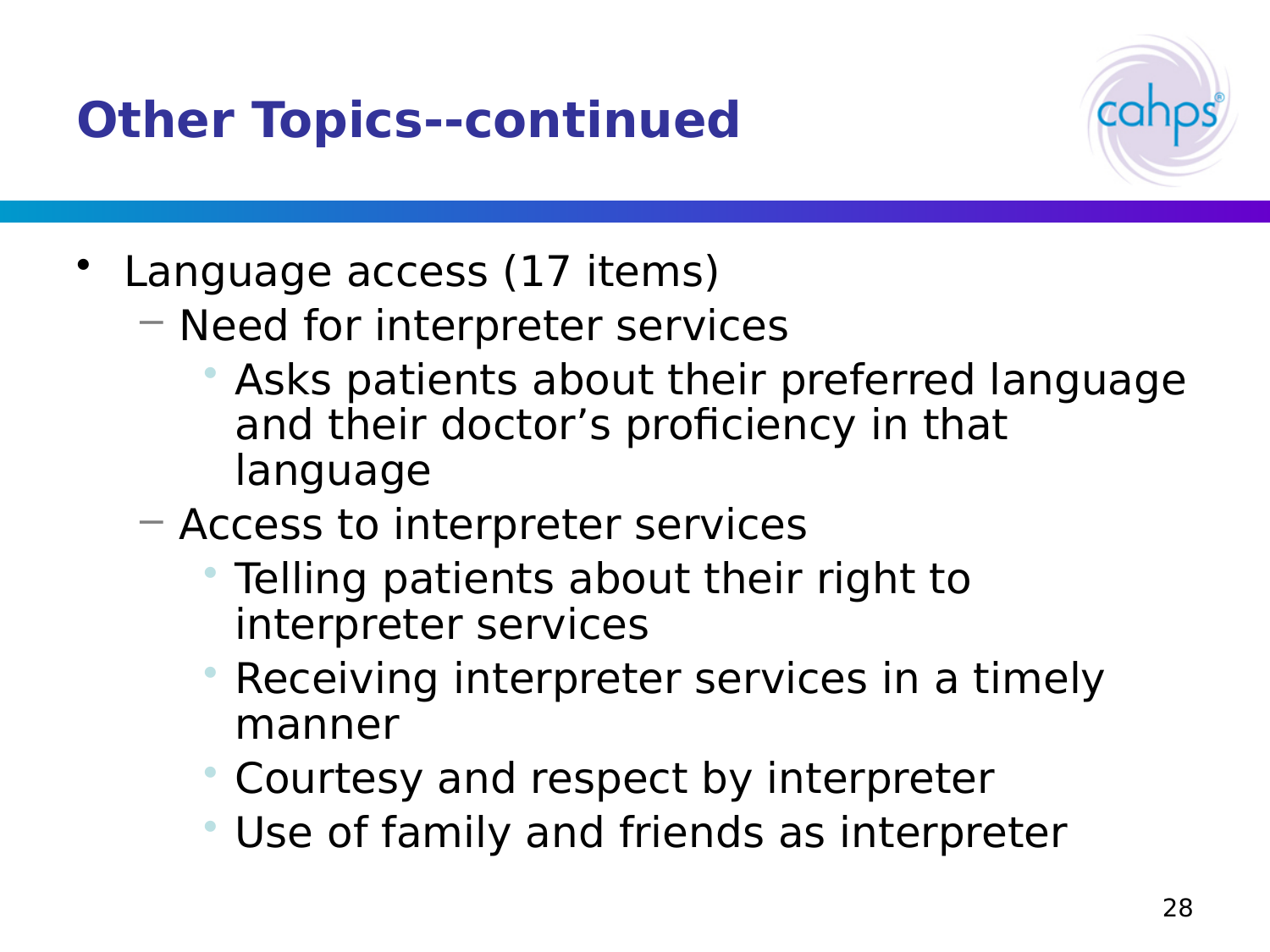

# Other Topics--continued
Language access (17 items)
Need for interpreter services
Asks patients about their preferred language and their doctor’s proficiency in that language
Access to interpreter services
Telling patients about their right to interpreter services
Receiving interpreter services in a timely manner
Courtesy and respect by interpreter
Use of family and friends as interpreter

28